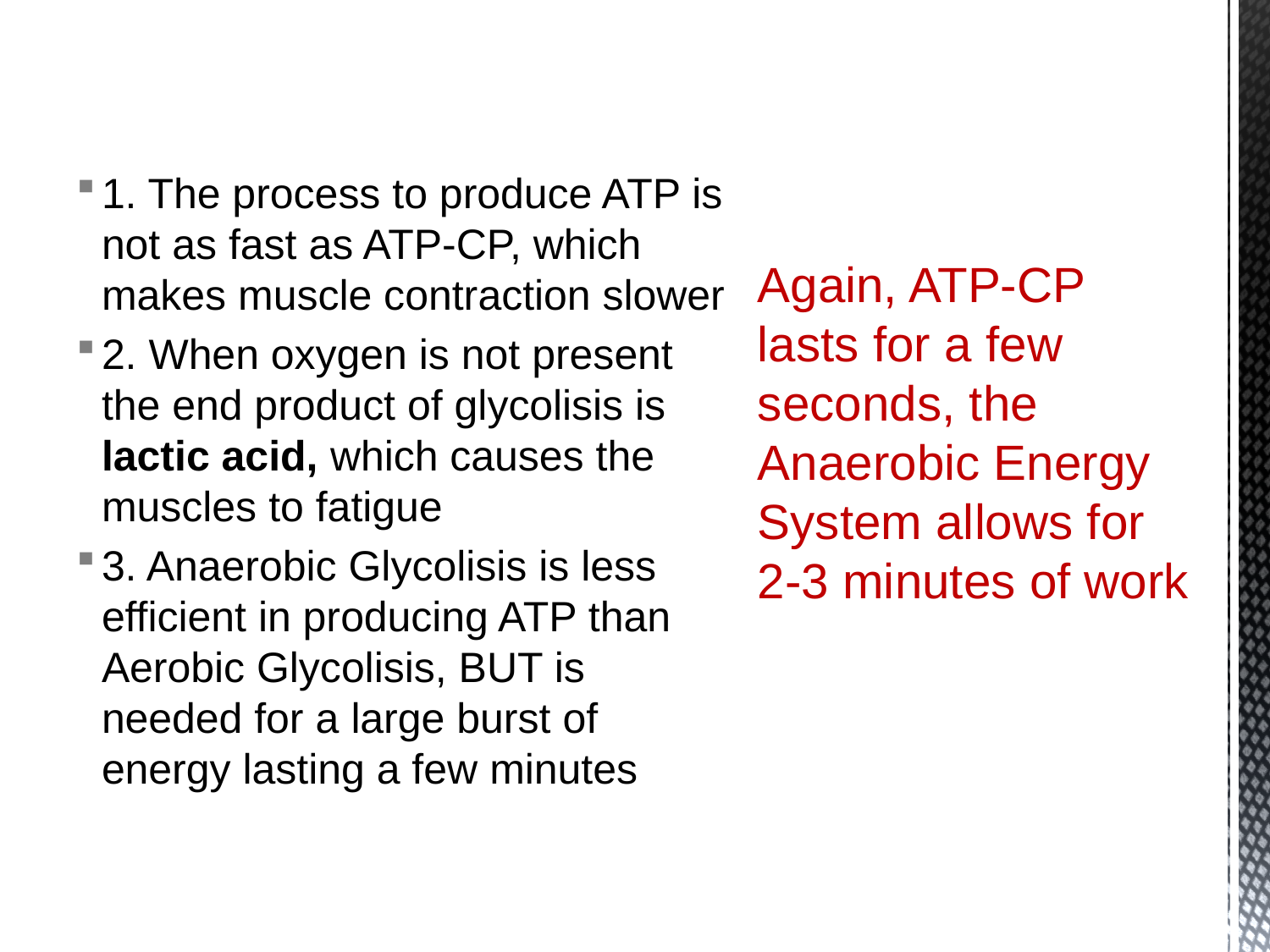

1. The process to produce ATP is not as fast as ATP-CP, which makes muscle contraction slower
2. When oxygen is not present the end product of glycolisis is lactic acid, which causes the muscles to fatigue
3. Anaerobic Glycolisis is less efficient in producing ATP than Aerobic Glycolisis, BUT is needed for a large burst of energy lasting a few minutes
# Again, ATP-CP lasts for a few seconds, the Anaerobic Energy System allows for 2-3 minutes of work